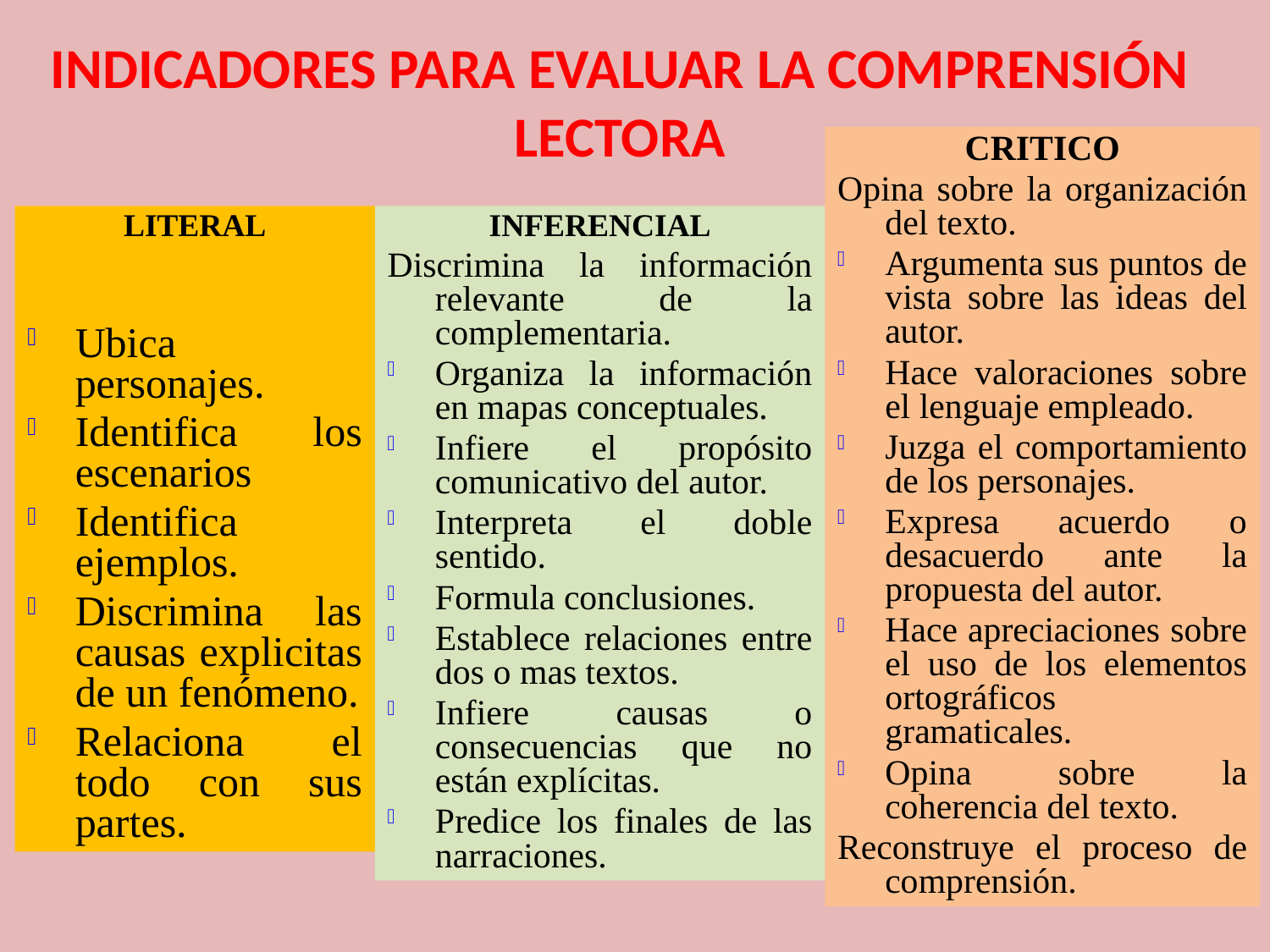

INDICADORES PARA EVALUAR LA COMPRENSIÓN LECTORA
CRITICO
Opina sobre la organización del texto.
Argumenta sus puntos de vista sobre las ideas del autor.
Hace valoraciones sobre el lenguaje empleado.
Juzga el comportamiento de los personajes.
Expresa acuerdo o desacuerdo ante la propuesta del autor.
Hace apreciaciones sobre el uso de los elementos ortográficos gramaticales.
Opina sobre la coherencia del texto.
Reconstruye el proceso de comprensión.
LITERAL

Ubica personajes.
Identifica los escenarios
Identifica ejemplos.
Discrimina las causas explicitas de un fenómeno.
Relaciona el todo con sus partes.
INFERENCIAL
Discrimina la información relevante de la complementaria.
Organiza la información en mapas conceptuales.
Infiere el propósito comunicativo del autor.
Interpreta el doble sentido.
Formula conclusiones.
Establece relaciones entre dos o mas textos.
Infiere causas o consecuencias que no están explícitas.
Predice los finales de las narraciones.